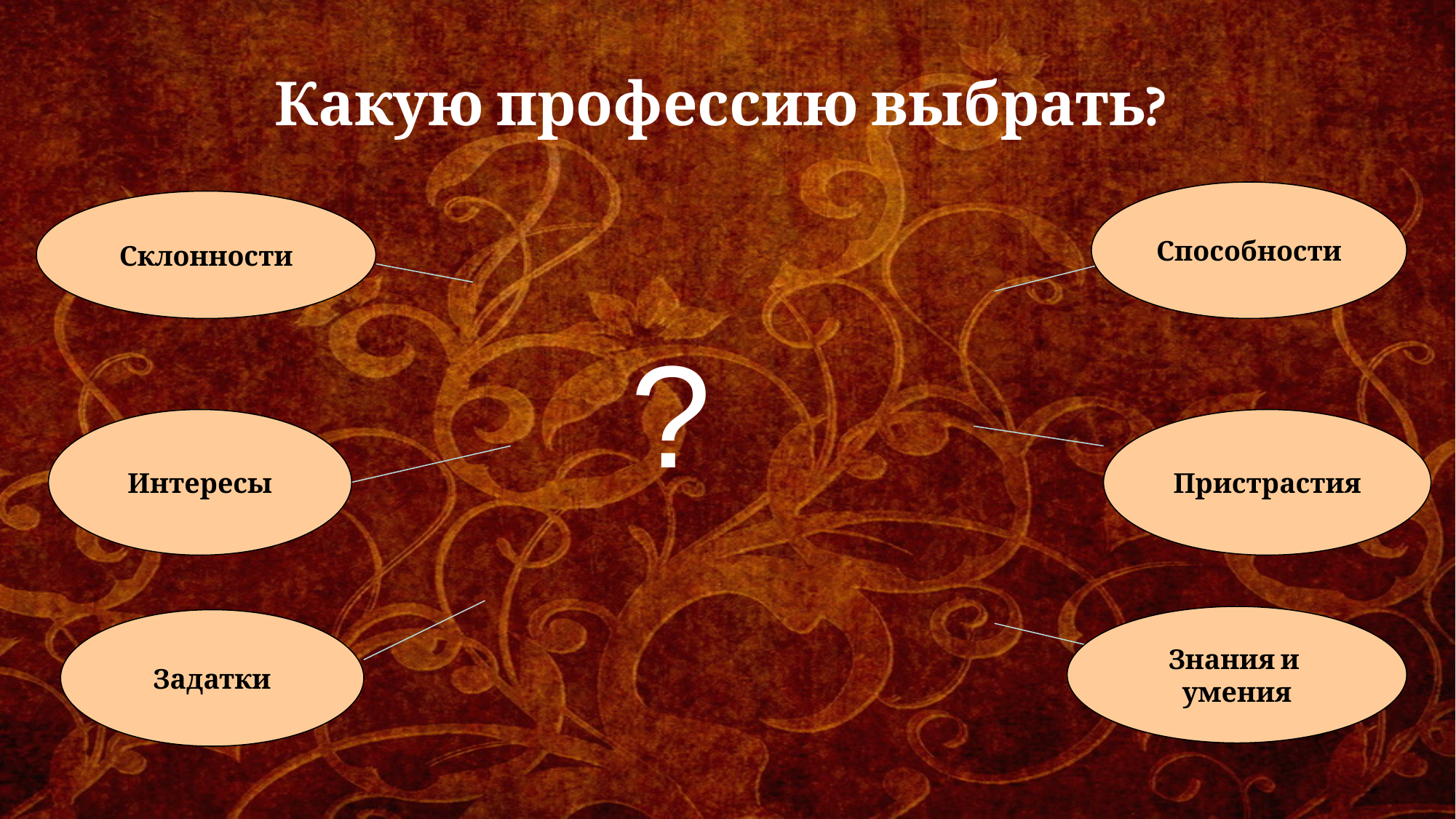

# Какую профессию выбрать?
Способности
Склонности

?
Интересы
Пристрастия

Знания и
умения
Задатки